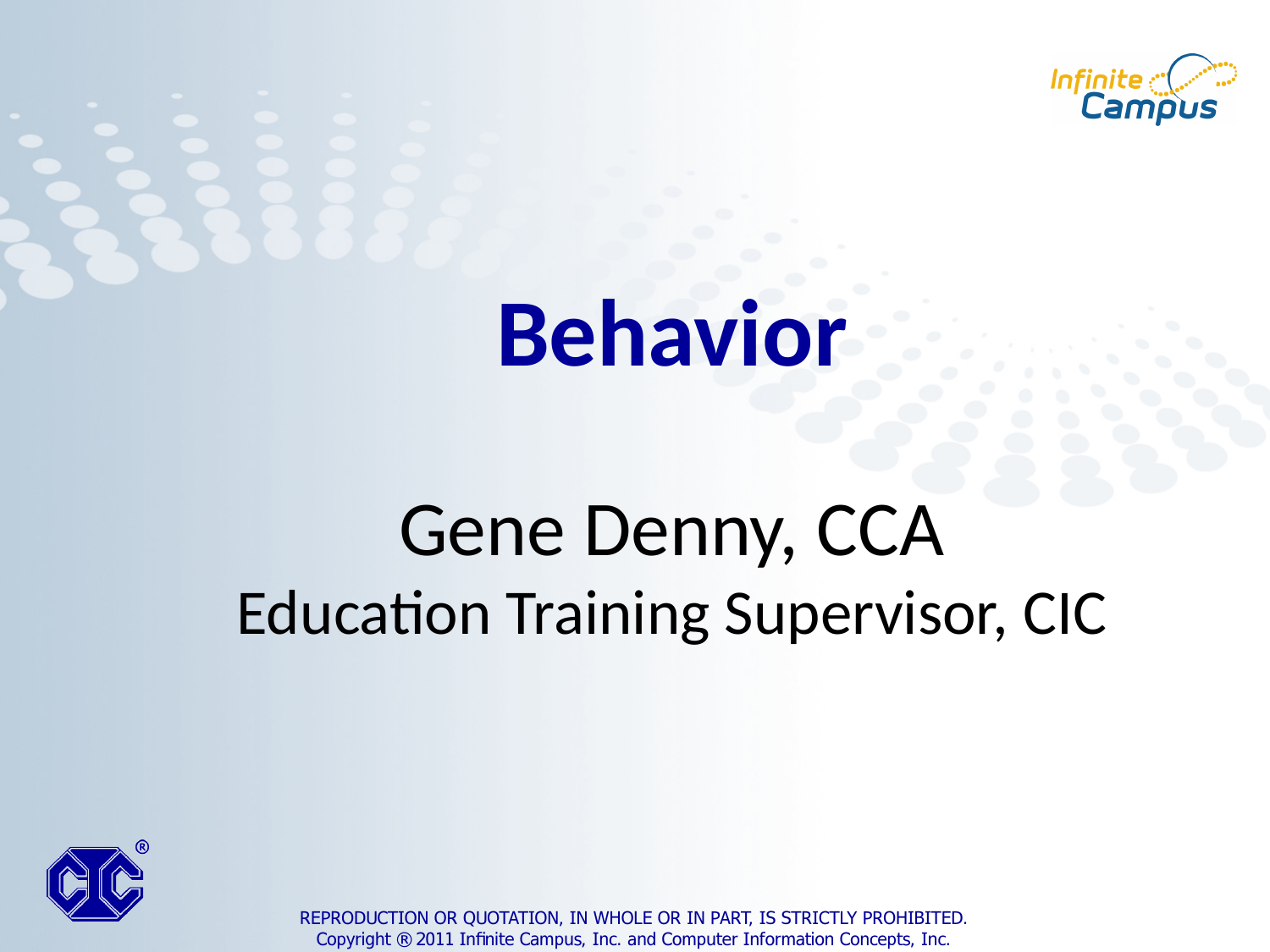

Behavior

Gene Denny, CCA
Education Training Supervisor, CIC